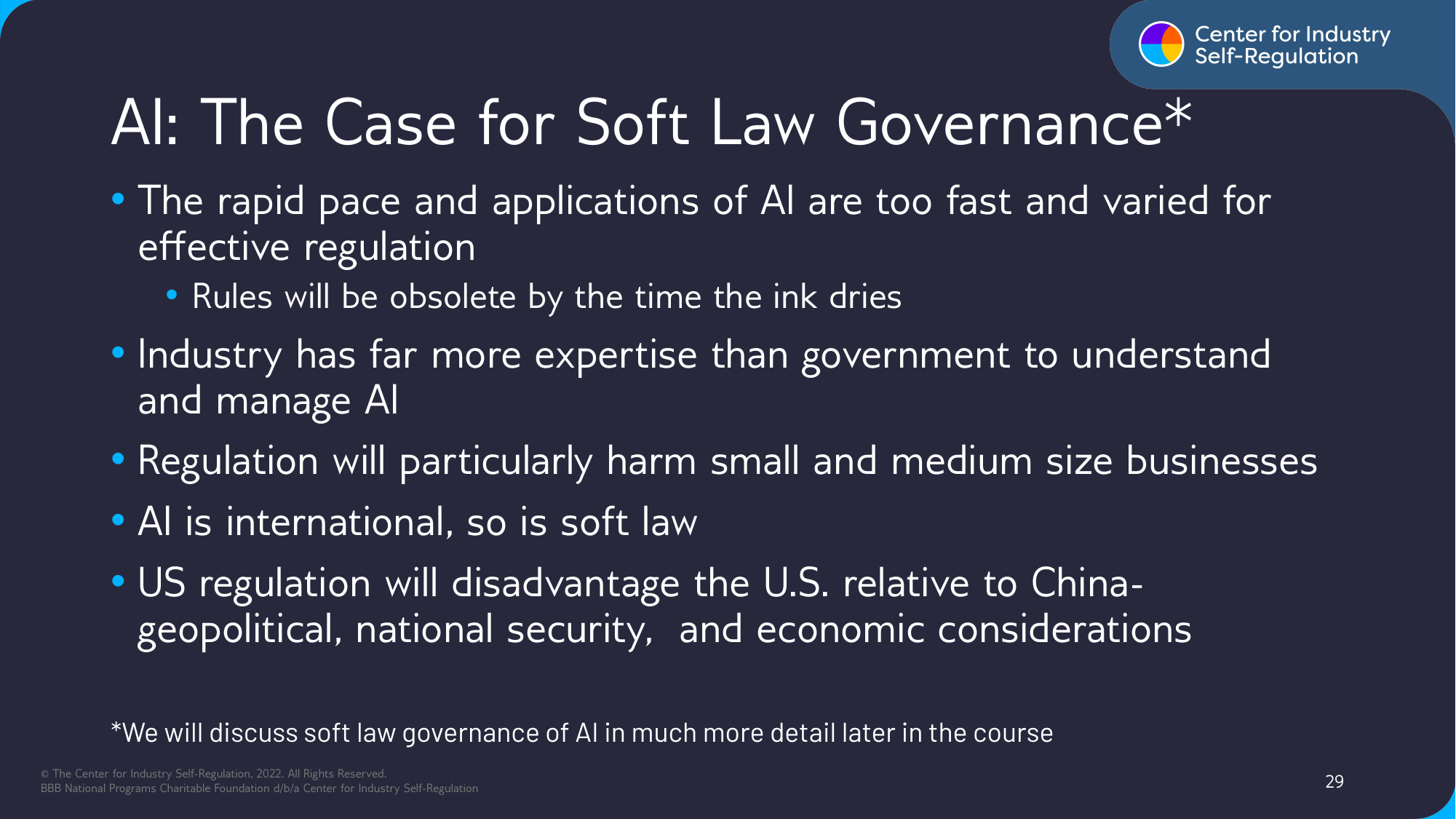

# AI: The Case for Soft Law Governance*
The rapid pace and applications of AI are too fast and varied for effective regulation​
Rules will be obsolete by the time the ink dries​
Industry has far more expertise than government to understand and manage AI​
Regulation will particularly harm small and medium size businesses​
AI is international, so is soft law​
US regulation will disadvantage the U.S. relative to China​-geopolitical, national security,  and economic considerations
*We will discuss soft law governance of AI in much more detail later in the course
29